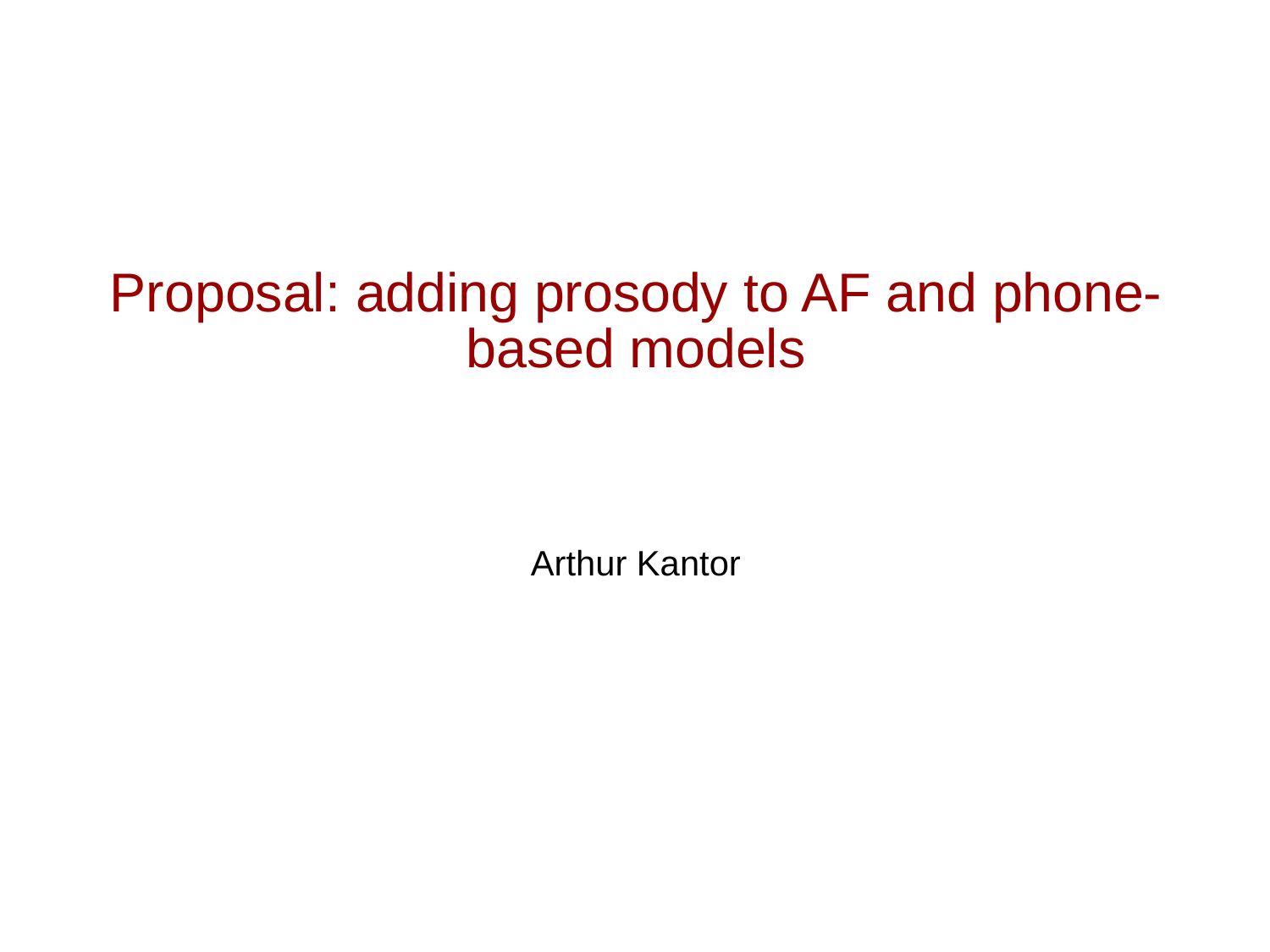

# Proposal: adding prosody to AF and phone-based models
Arthur Kantor